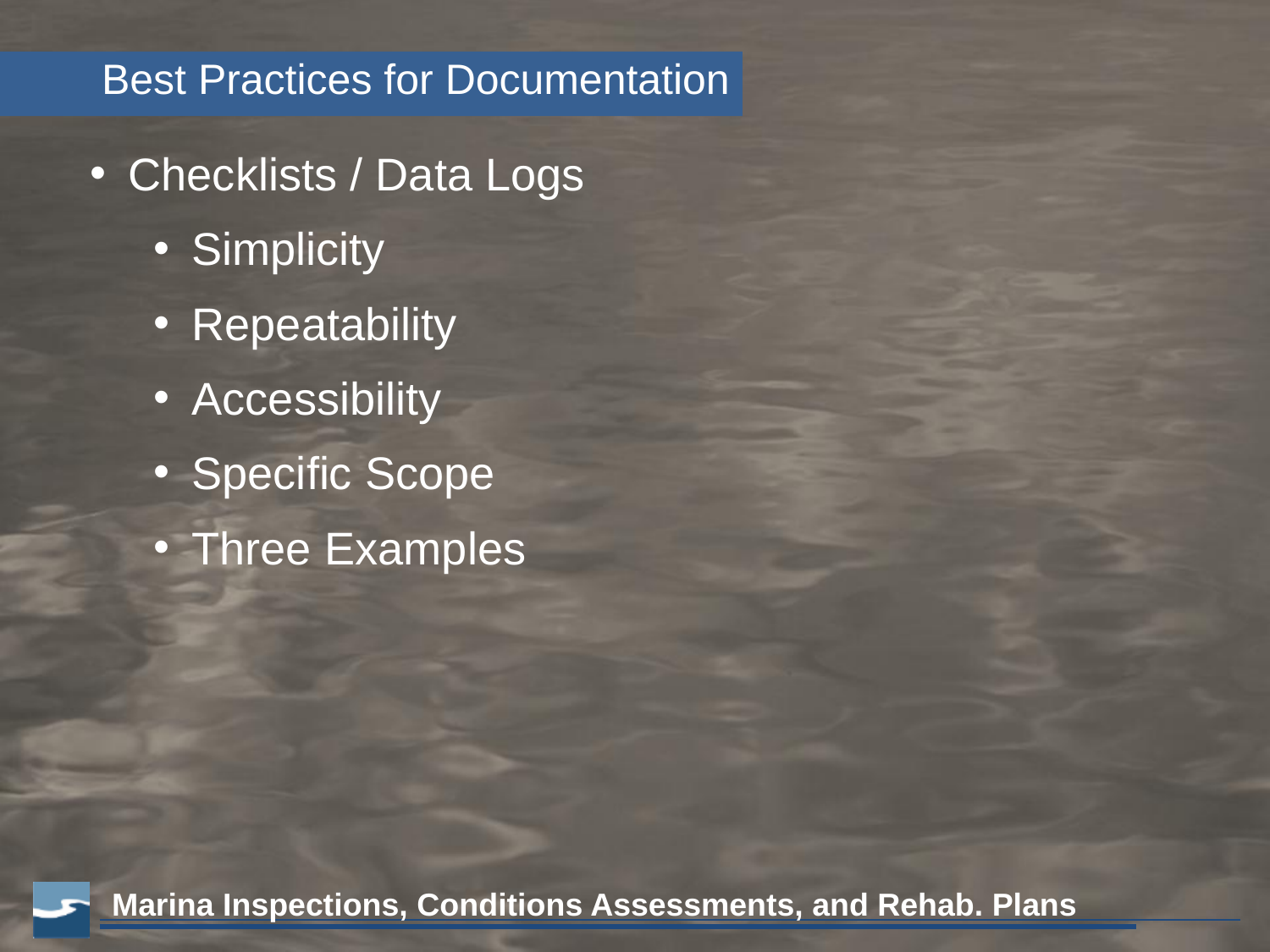

Best Practices for Documentation

Checklists / Data Logs
Simplicity
Repeatability
Accessibility
Specific Scope
Three Examples